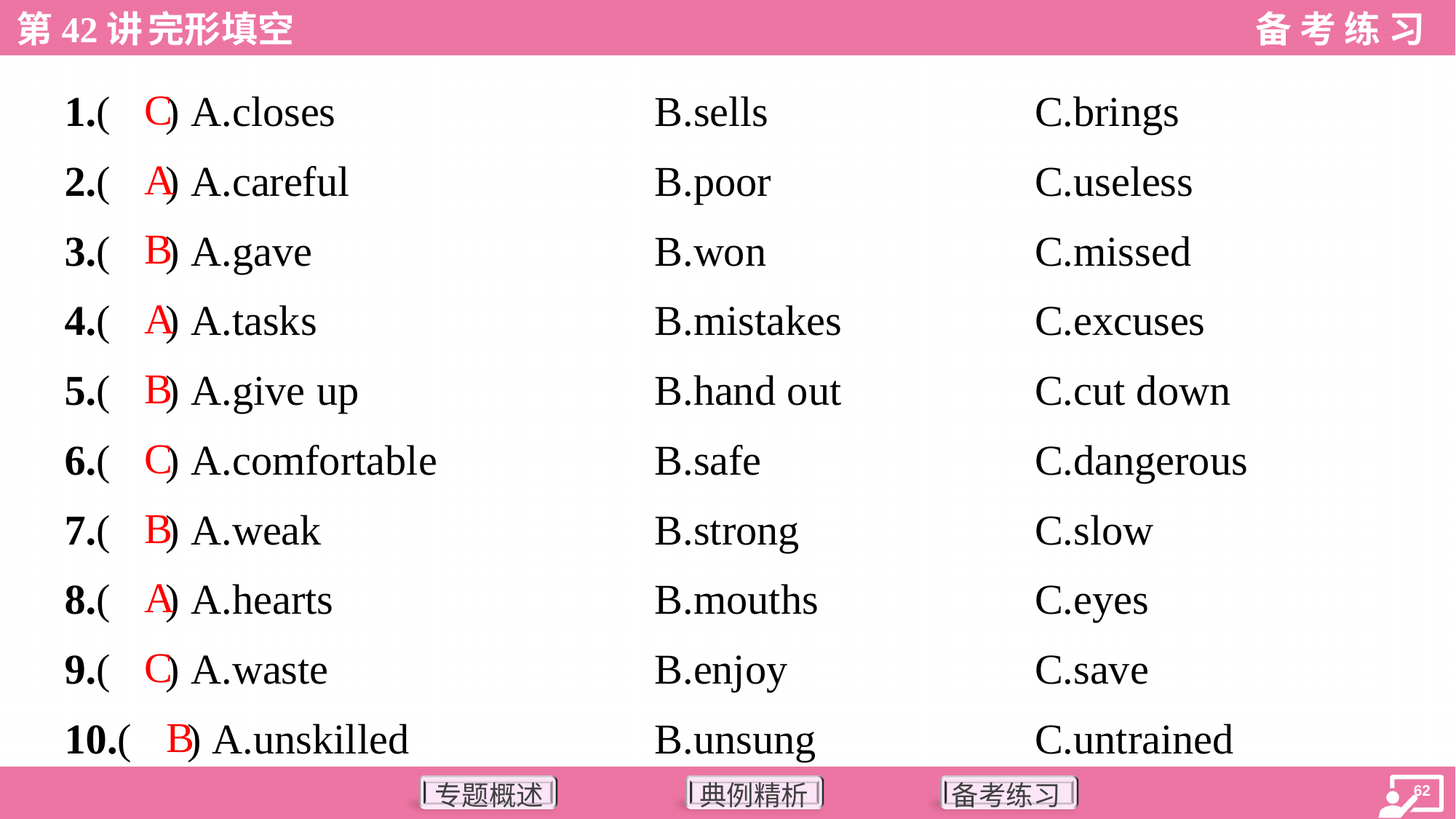

C
1.(     ) A.closes	B.sells	C.brings
A
2.(     ) A.careful	B.poor	C.useless
B
3.(     ) A.gave	B.won	C.missed
A
4.(     ) A.tasks	B.mistakes	C.excuses
B
5.(     ) A.give up	B.hand out	C.cut down
C
6.(     ) A.comfortable	B.safe	C.dangerous
B
7.(     ) A.weak	B.strong	C.slow
A
8.(     ) A.hearts	B.mouths	C.eyes
C
9.(     ) A.waste	B.enjoy	C.save
B
10.(     ) A.unskilled	B.unsung	C.untrained